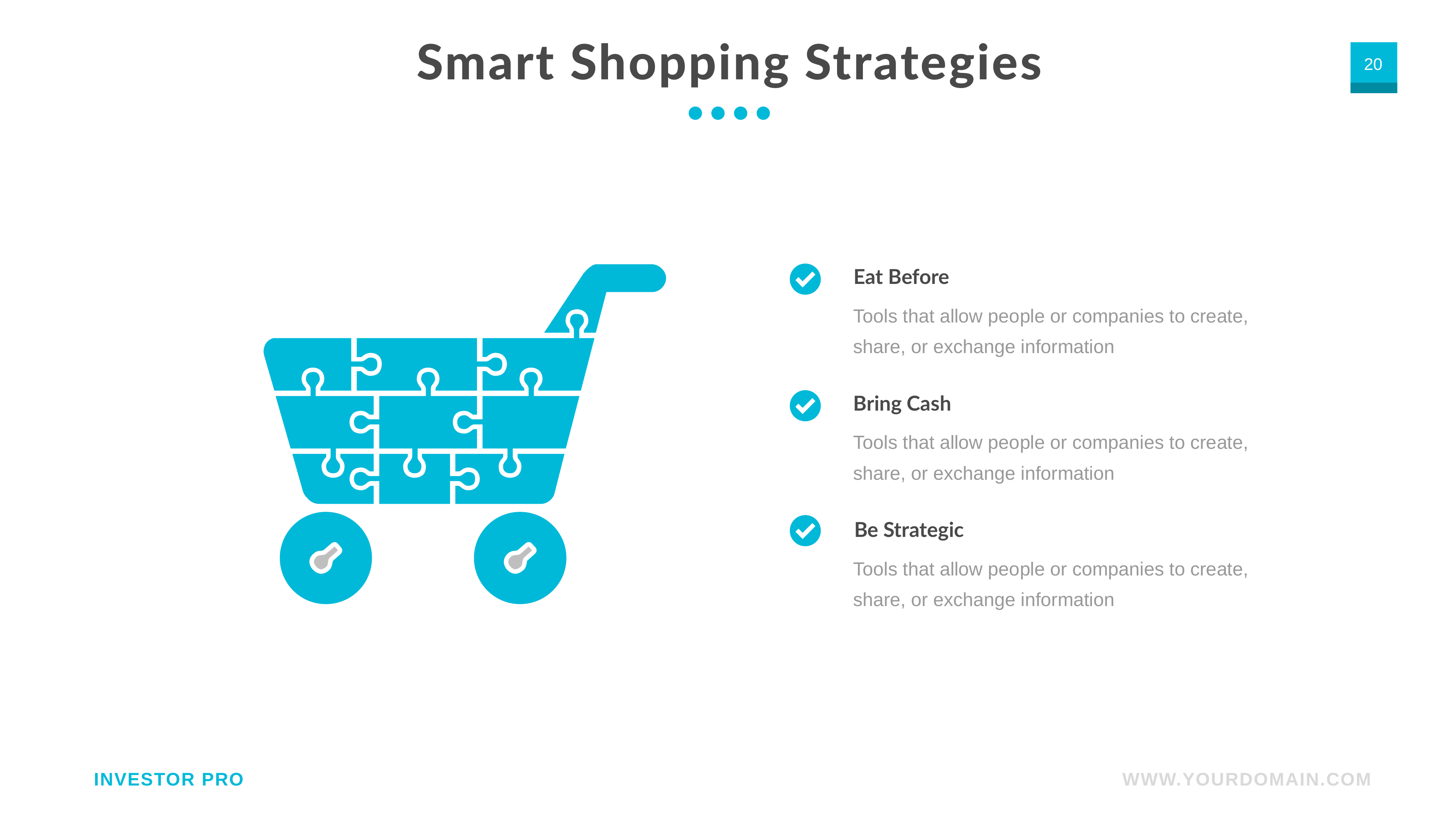

Smart Shopping Strategies

Eat Before

Tools that allow people or companies to create, share, or exchange information
Bring Cash

Tools that allow people or companies to create, share, or exchange information
Be Strategic

Tools that allow people or companies to create, share, or exchange information